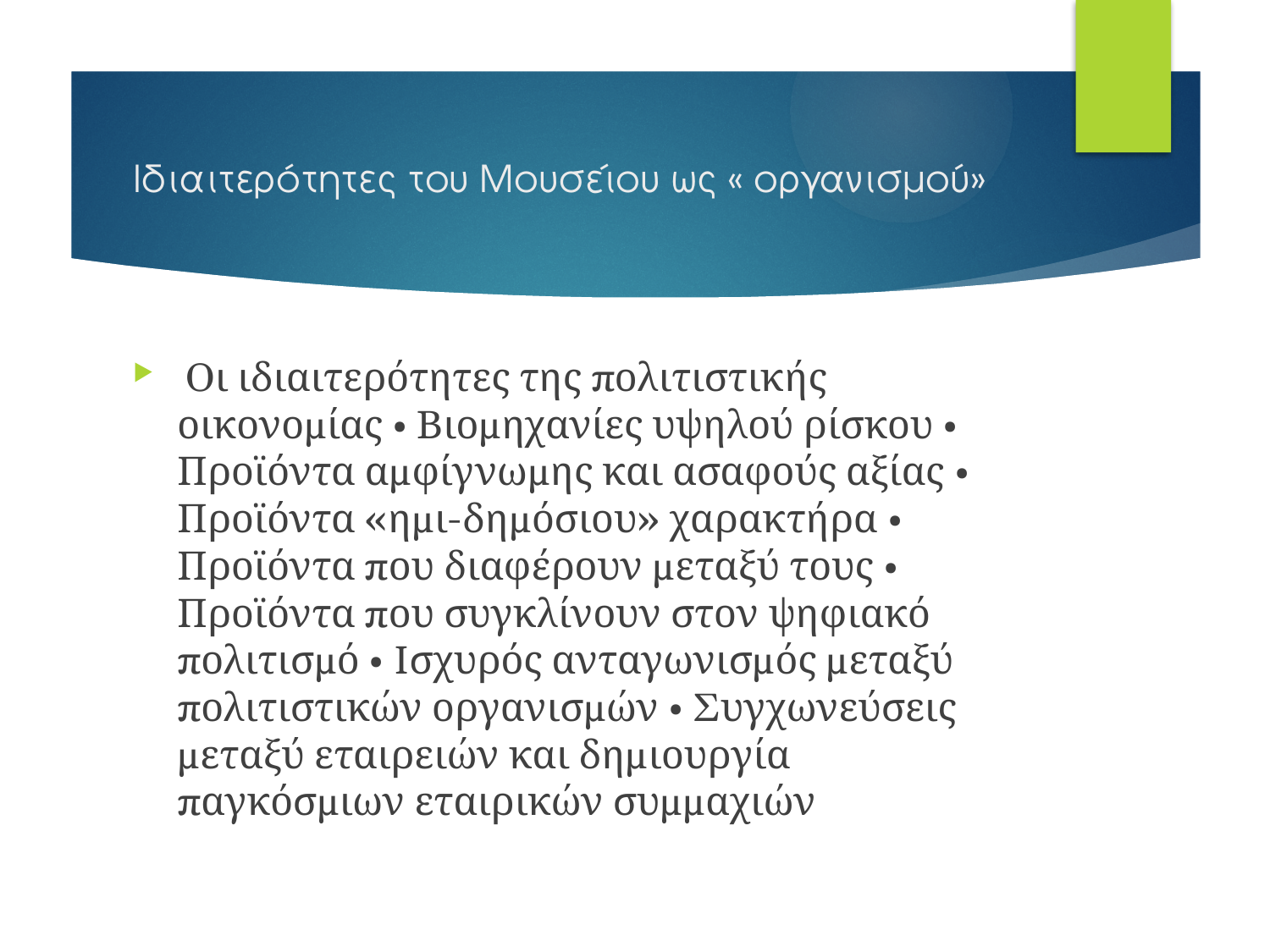

# Ιδιαιτερότητες του Μουσείου ως « οργανισμού»
 Οι ιδιαιτερότητες της πολιτιστικής οικονομίας • Βιομηχανίες υψηλού ρίσκου • Προϊόντα αμφίγνωμης και ασαφούς αξίας • Προϊόντα «ημι-δημόσιου» χαρακτήρα • Προϊόντα που διαφέρουν μεταξύ τους • Προϊόντα που συγκλίνουν στον ψηφιακό πολιτισμό • Ισχυρός ανταγωνισμός μεταξύ πολιτιστικών οργανισμών • Συγχωνεύσεις μεταξύ εταιρειών και δημιουργία παγκόσμιων εταιρικών συμμαχιών